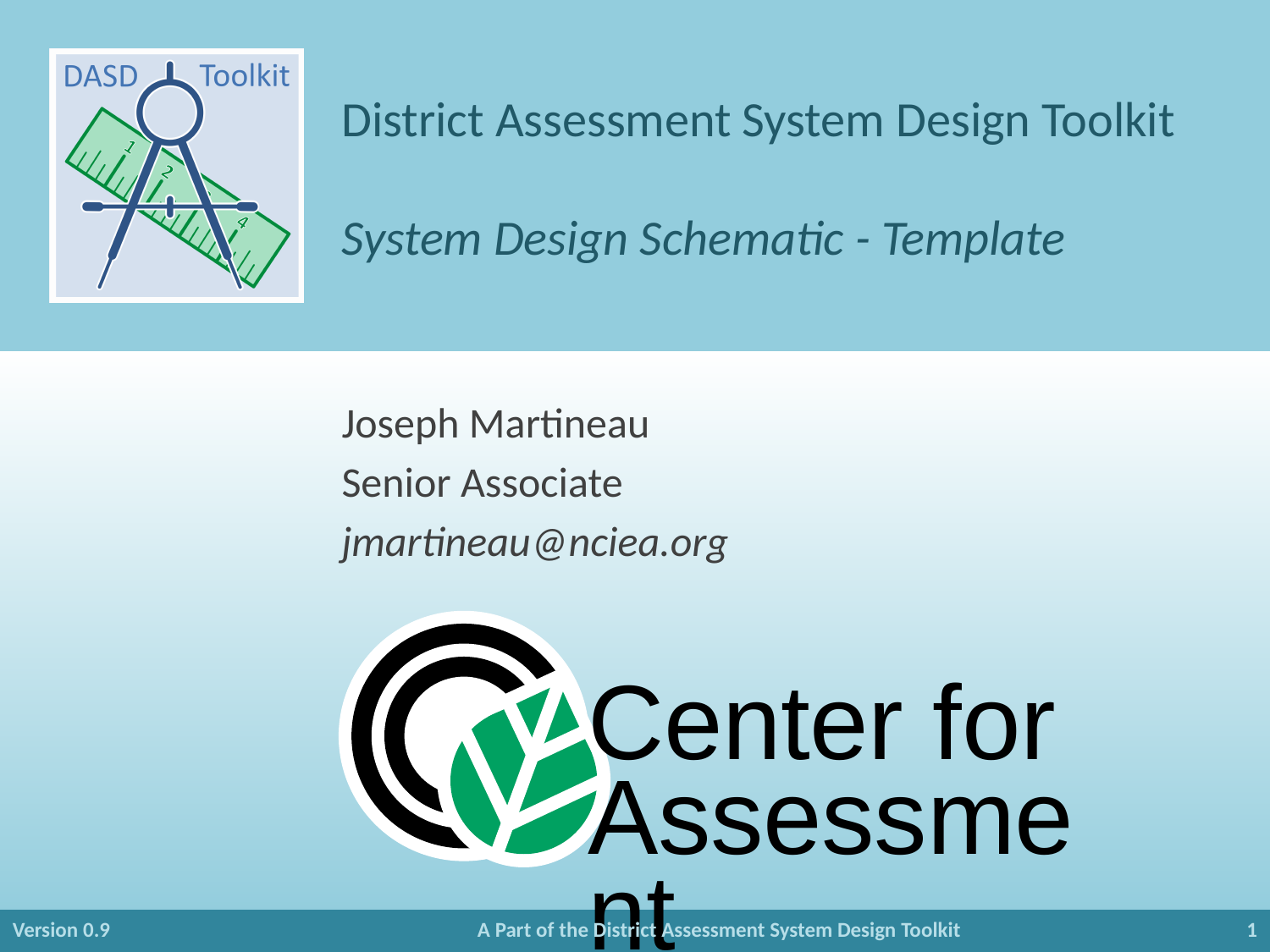

# District Assessment System Design Toolkit System Design Schematic - Template
Joseph Martineau
Senior Associate
jmartineau@nciea.org